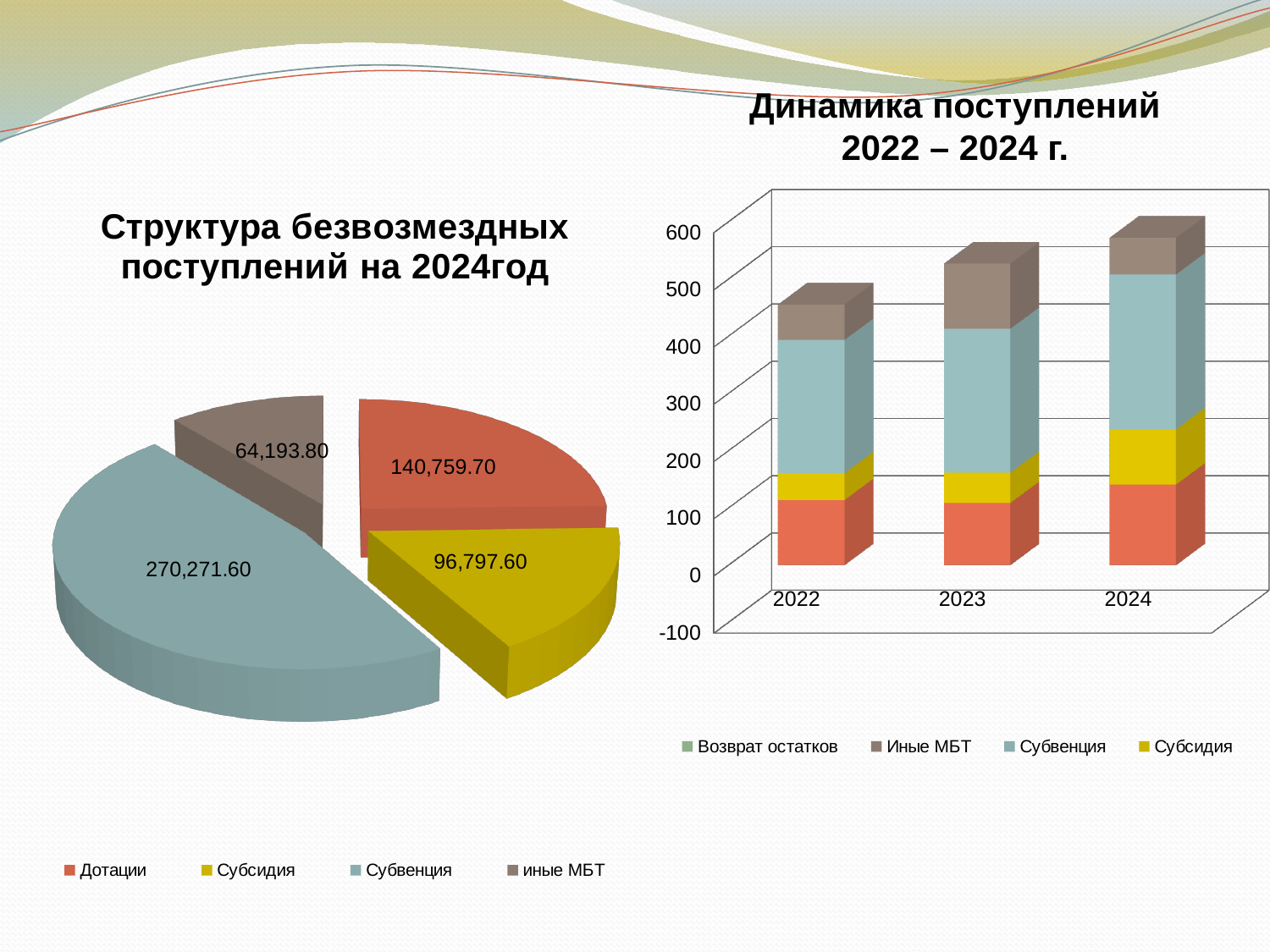

Динамика поступлений 2022 – 2024 г.

[unsupported chart]

[unsupported chart]